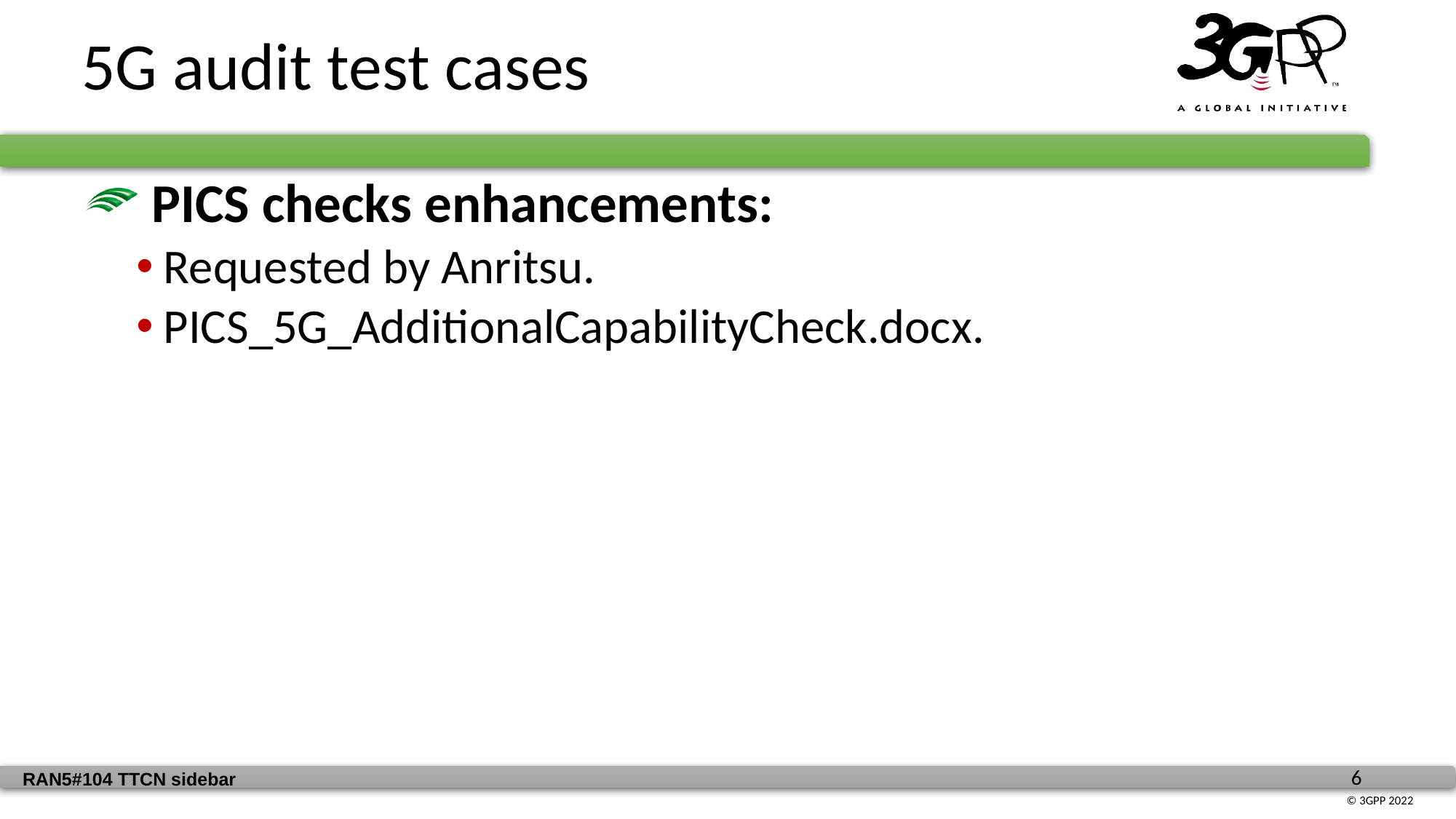

5G audit test cases
 PICS checks enhancements:
Requested by Anritsu.
PICS_5G_AdditionalCapabilityCheck.docx.